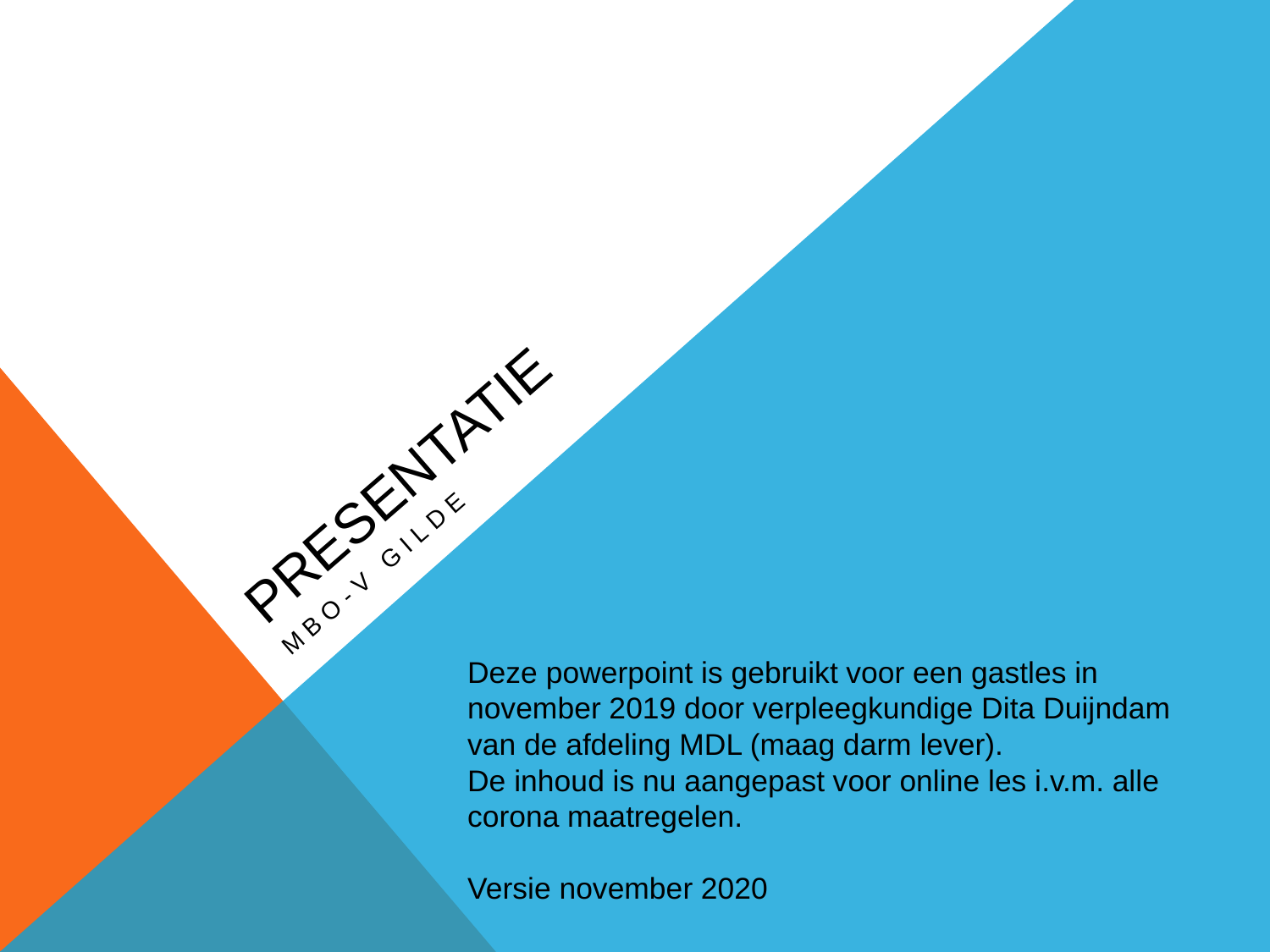

# Presentatie
MBO-v gilde
Deze powerpoint is gebruikt voor een gastles in november 2019 door verpleegkundige Dita Duijndam van de afdeling MDL (maag darm lever).
De inhoud is nu aangepast voor online les i.v.m. alle corona maatregelen.

Versie november 2020